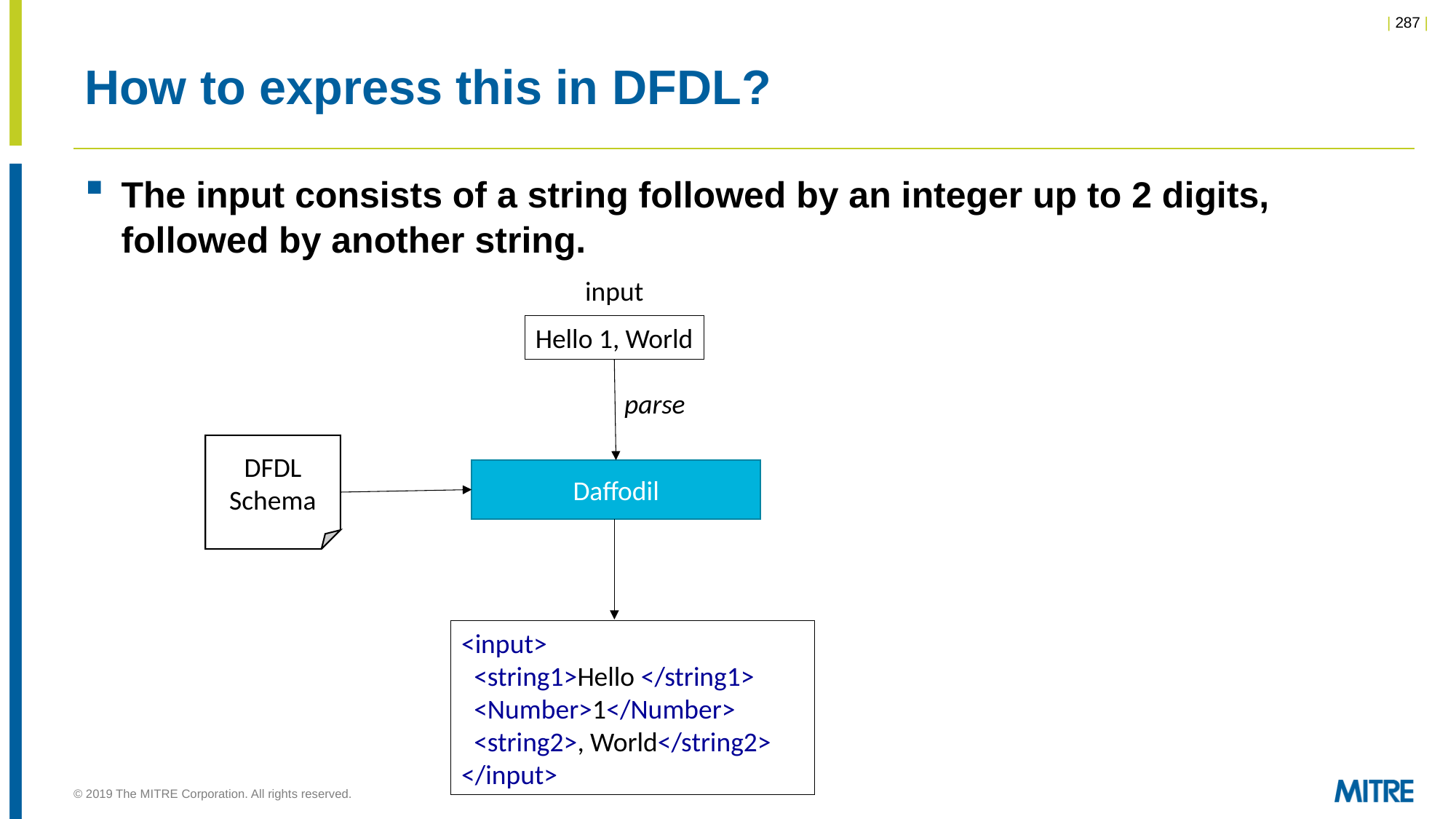

# How to express this in DFDL?
The input consists of a string followed by an integer up to 2 digits, followed by another string.
input
Hello 1, World
parse
DFDL
Schema
Daffodil
<input>
  <string1>Hello </string1>
  <Number>1</Number>
  <string2>, World</string2>
</input>
© 2019 The MITRE Corporation. All rights reserved.